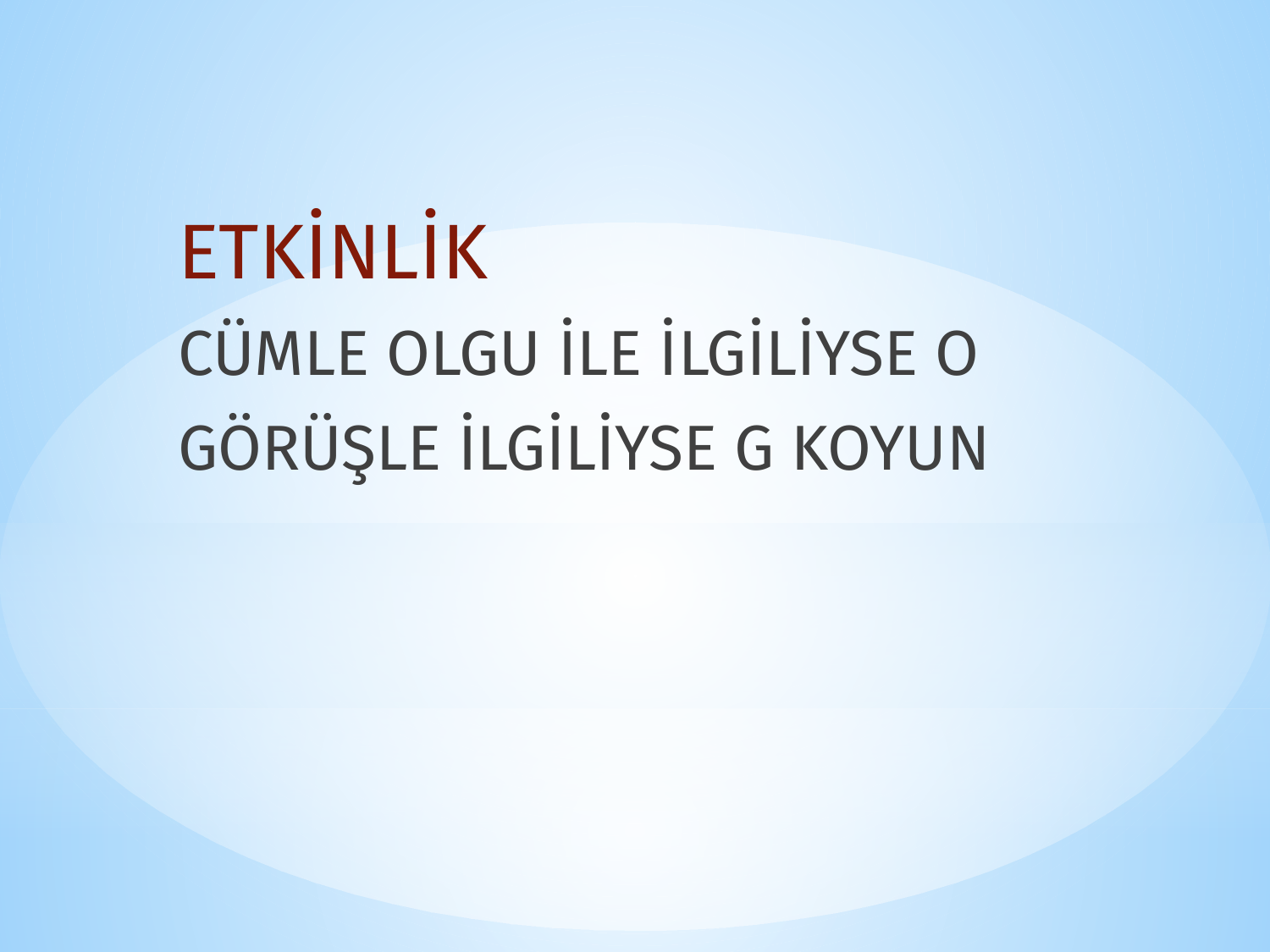

ETKİNLİK
CÜMLE OLGU İLE İLGİLİYSE O
GÖRÜŞLE İLGİLİYSE G KOYUN
#